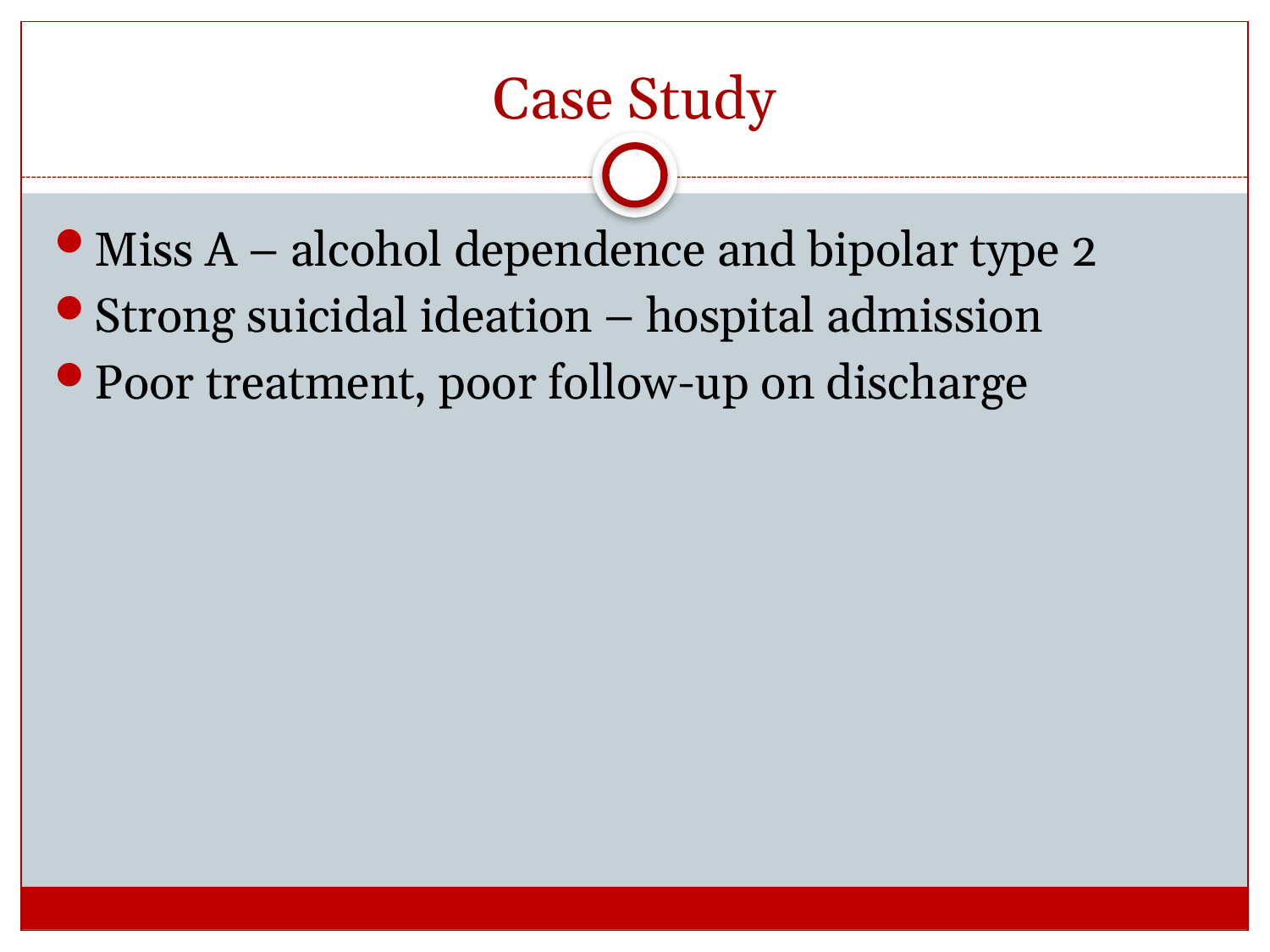

# Case Study
Miss A – alcohol dependence and bipolar type 2
Strong suicidal ideation – hospital admission
Poor treatment, poor follow-up on discharge